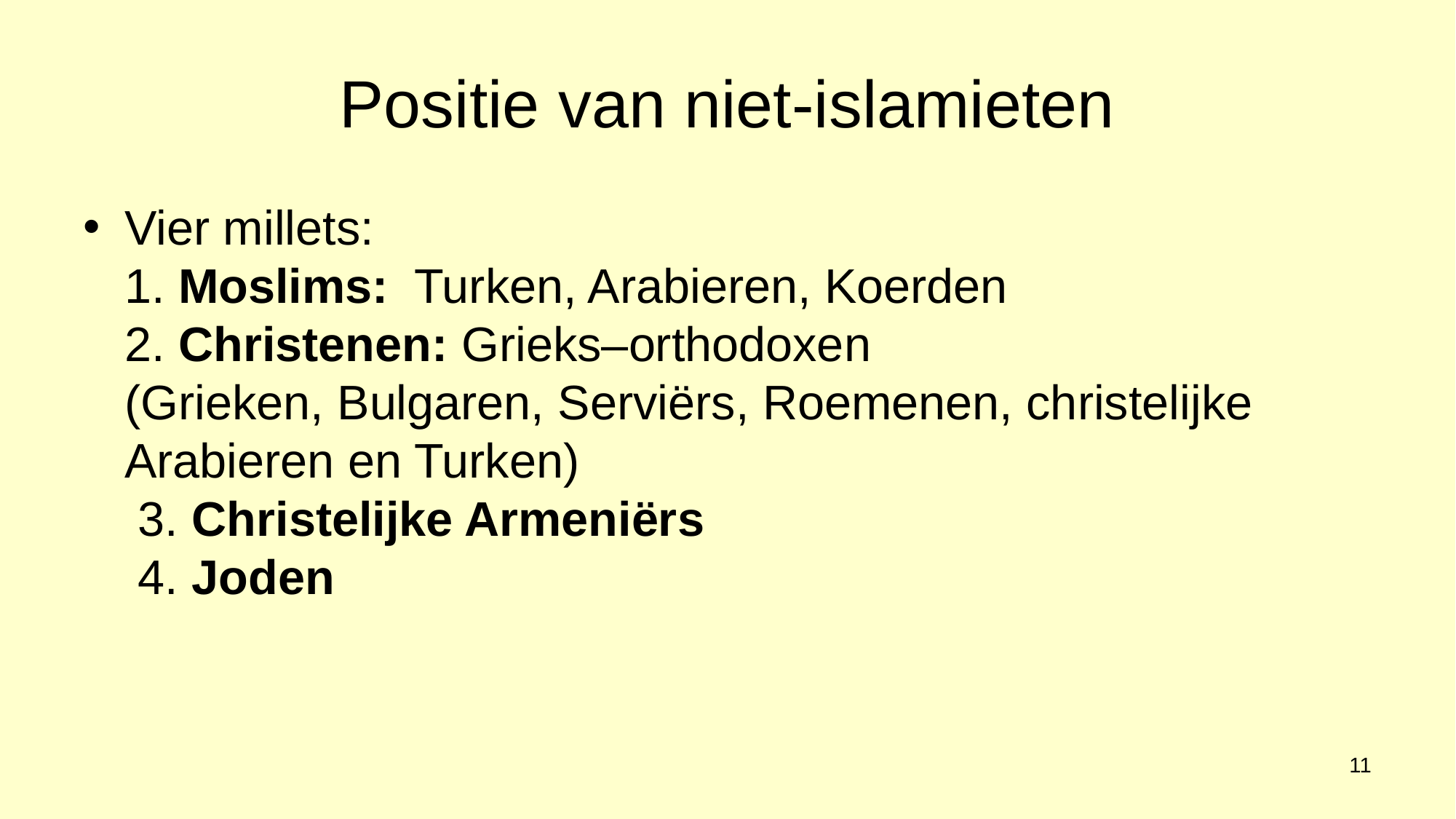

# Positie van niet-islamieten
Vier millets:
1. Moslims:  Turken, Arabieren, Koerden
2. Christenen: Grieks–orthodoxen
(Grieken, Bulgaren, Serviërs, Roemenen, christelijke Arabieren en Turken)
 3. Christelijke Armeniërs
 4. Joden

11